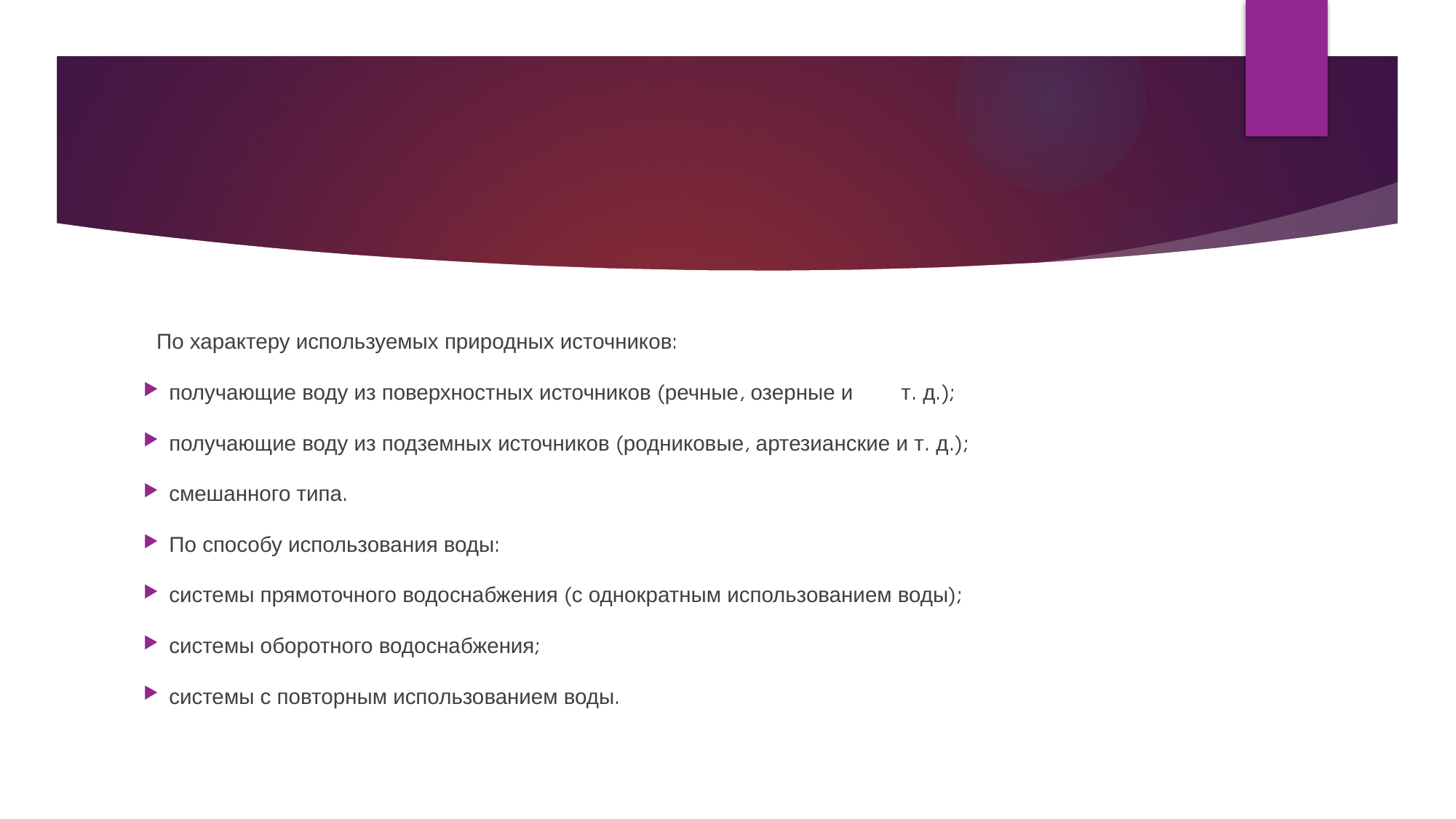

#
По характеру используемых природных источников:
получающие воду из поверхностных источников (речные, озерные и        т. д.);
получающие воду из подземных источников (родниковые, артезианские и т. д.);
смешанного типа.
По способу использования воды:
системы прямоточного водоснабжения (с однократным использованием воды);
системы оборотного водоснабжения;
системы с повторным использованием воды.